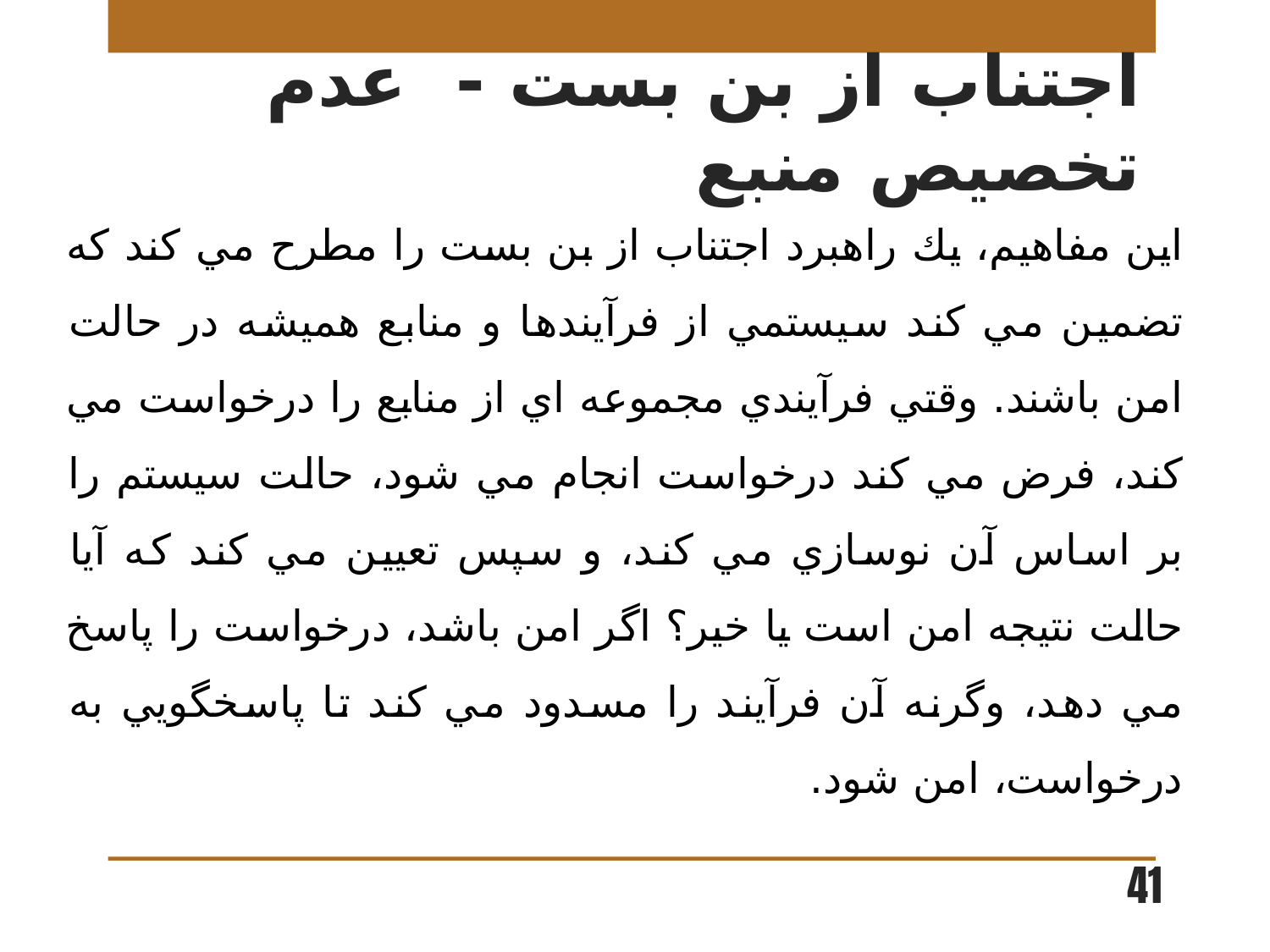

# اجتناب از بن بست -  عدم تخصيص منبع
اين مفاهيم، يك راهبرد اجتناب از بن بست را مطرح مي كند كه تضمين مي كند سيستمي از فرآيندها و منابع هميشه در حالت امن باشند. وقتي فرآيندي مجموعه اي از منابع را درخواست مي كند، فرض مي كند درخواست انجام مي شود، حالت سيستم را بر اساس آن نوسازي مي كند، و سپس تعيين مي كند كه آيا حالت نتيجه امن است يا خير؟ اگر امن باشد، درخواست را پاسخ مي دهد، وگرنه آن فرآيند را مسدود مي كند تا پاسخگويي به درخواست، امن شود.

41